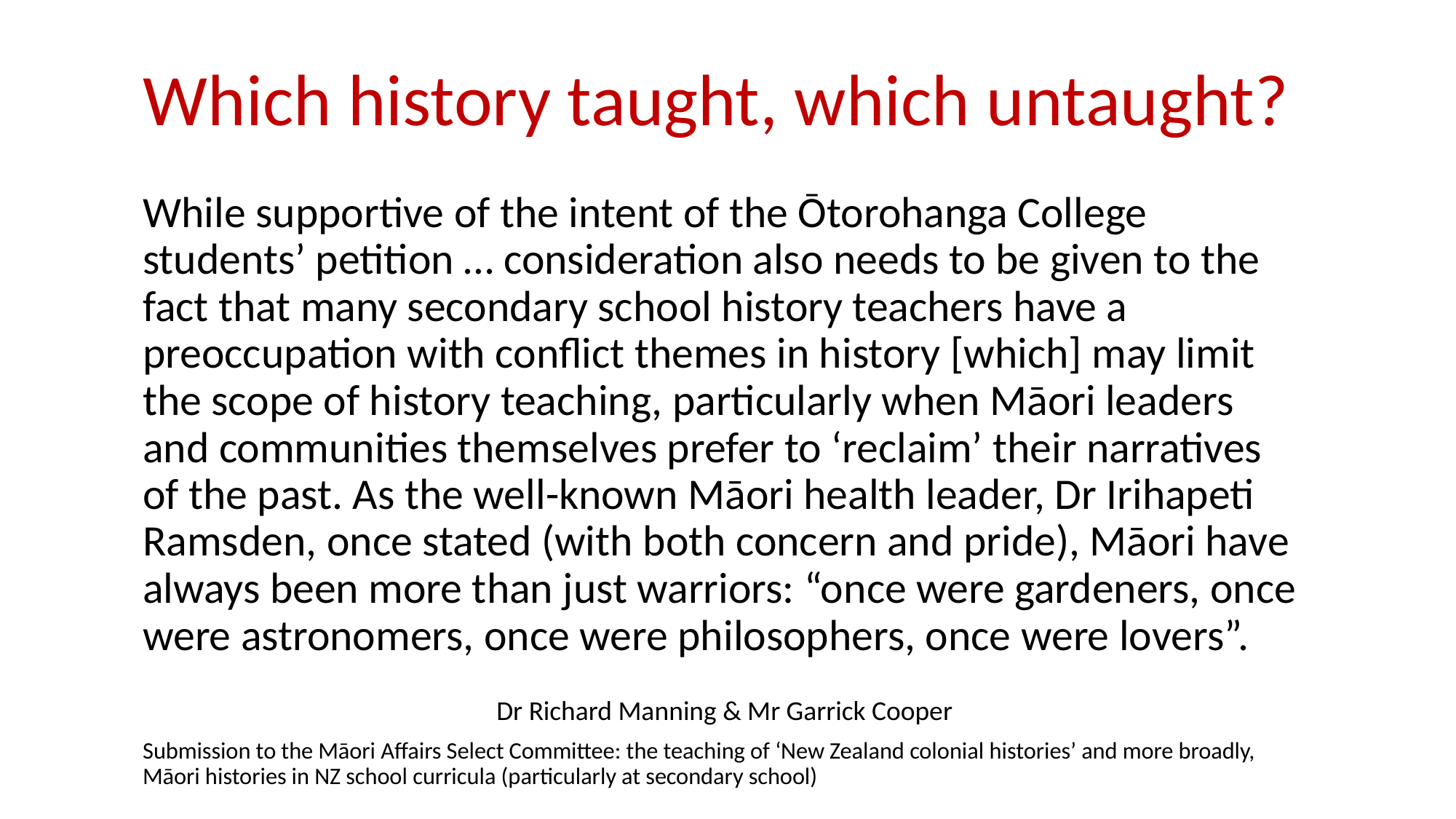

# Which history taught, which untaught?
While supportive of the intent of the Ōtorohanga College students’ petition … consideration also needs to be given to the fact that many secondary school history teachers have a preoccupation with conflict themes in history [which] may limit the scope of history teaching, particularly when Māori leaders and communities themselves prefer to ‘reclaim’ their narratives of the past. As the well-known Māori health leader, Dr Irihapeti Ramsden, once stated (with both concern and pride), Māori have always been more than just warriors: “once were gardeners, once were astronomers, once were philosophers, once were lovers”.

Dr Richard Manning & Mr Garrick Cooper
Submission to the Māori Affairs Select Committee: the teaching of ‘New Zealand colonial histories’ and more broadly, Māori histories in NZ school curricula (particularly at secondary school)